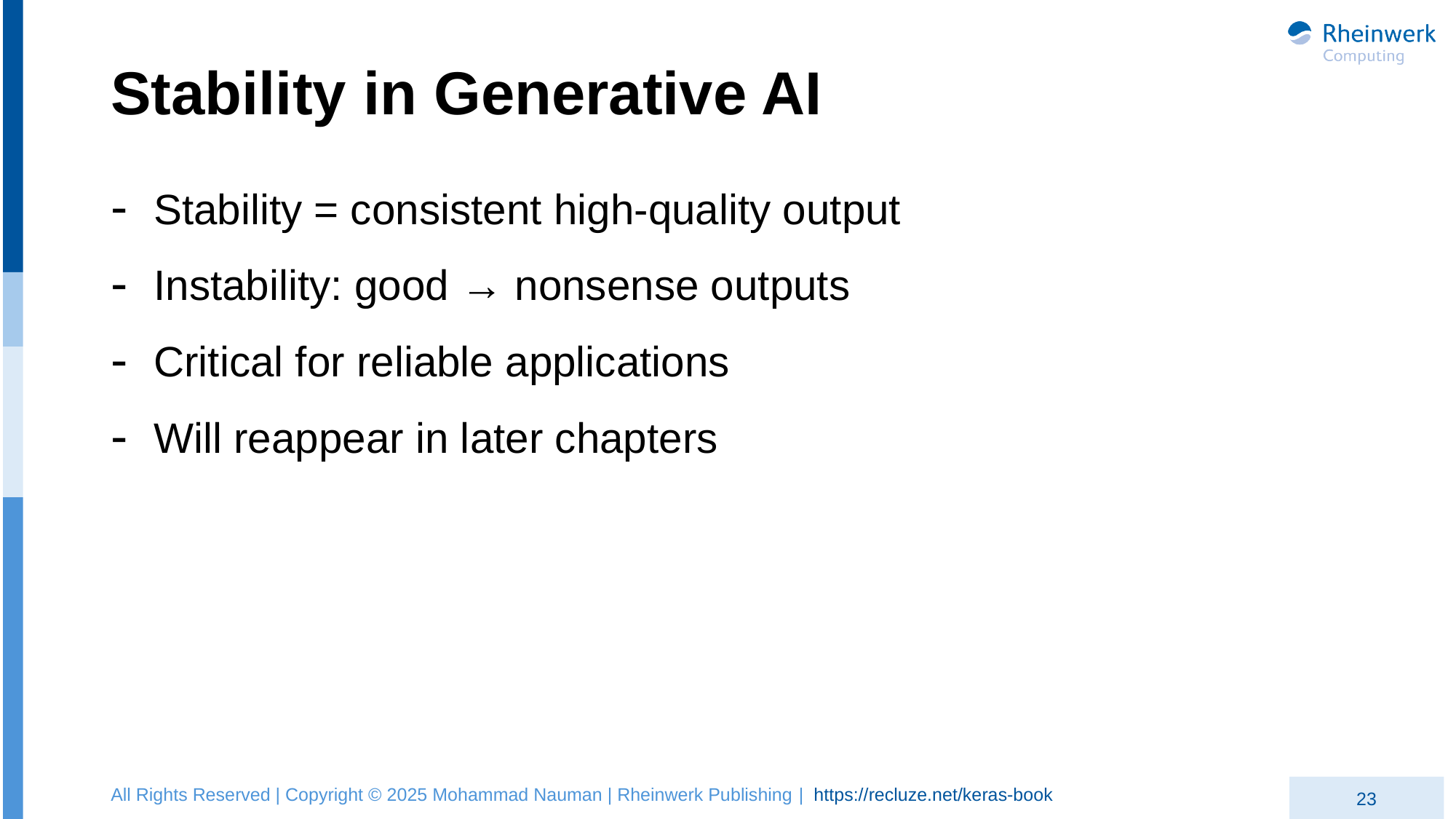

# Stability in Generative AI
Stability = consistent high-quality output
Instability: good → nonsense outputs
Critical for reliable applications
Will reappear in later chapters